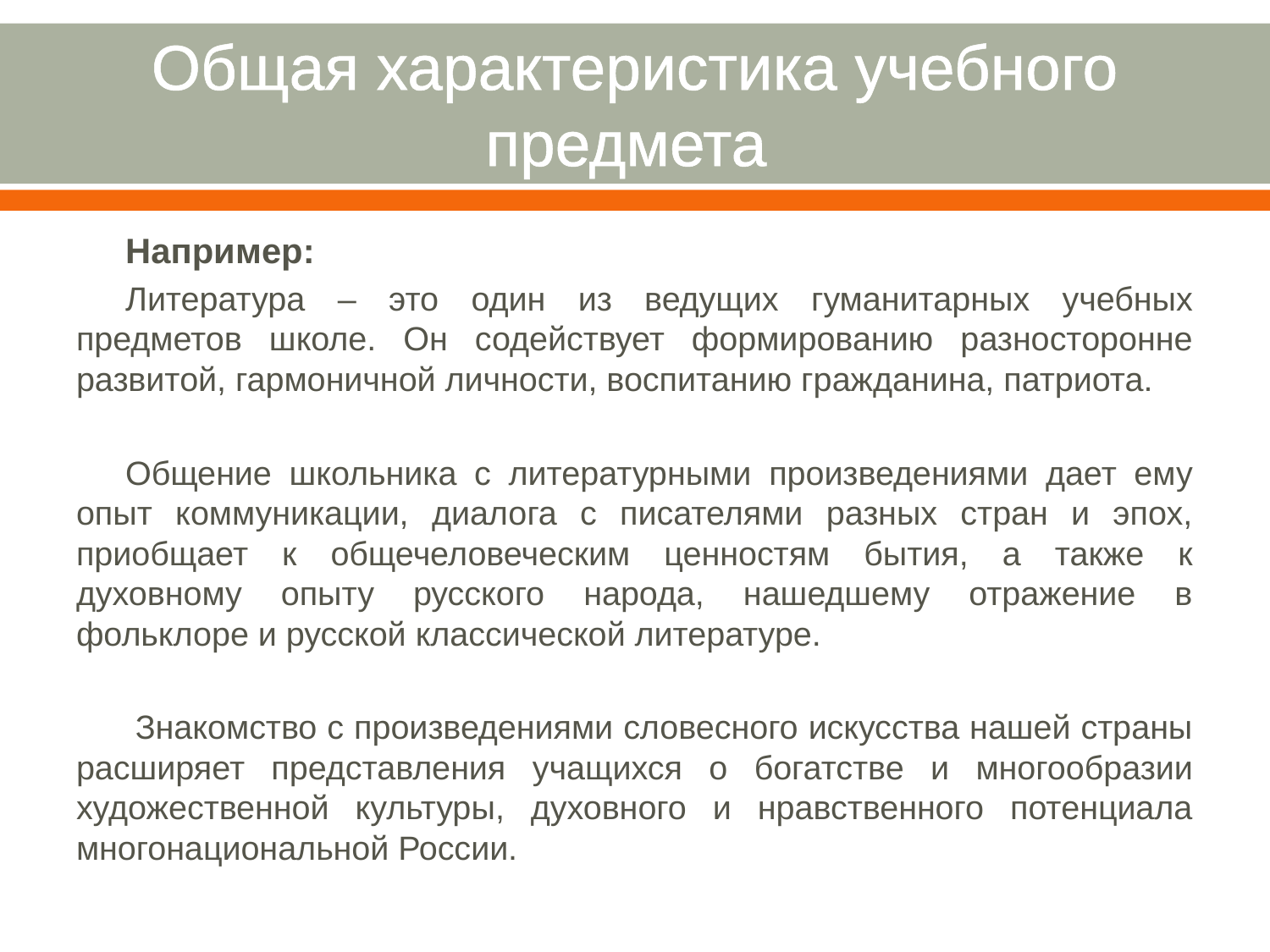

# Общая характеристика учебного предмета
Например:
Литература – это один из ведущих гуманитарных учебных предметов школе. Он содействует формированию разносторонне развитой, гармоничной личности, воспитанию гражданина, патриота.

Общение школьника с литературными произведениями дает ему опыт коммуникации, диалога с писателями разных стран и эпох, приобщает к общечеловеческим ценностям бытия, а также к духовному опыту русского народа, нашедшему отражение в фольклоре и русской классической литературе.

 Знакомство с произведениями словесного искусства нашей страны расширяет представления учащихся о богатстве и многообразии художественной культуры, духовного и нравственного потенциала многонациональной России.